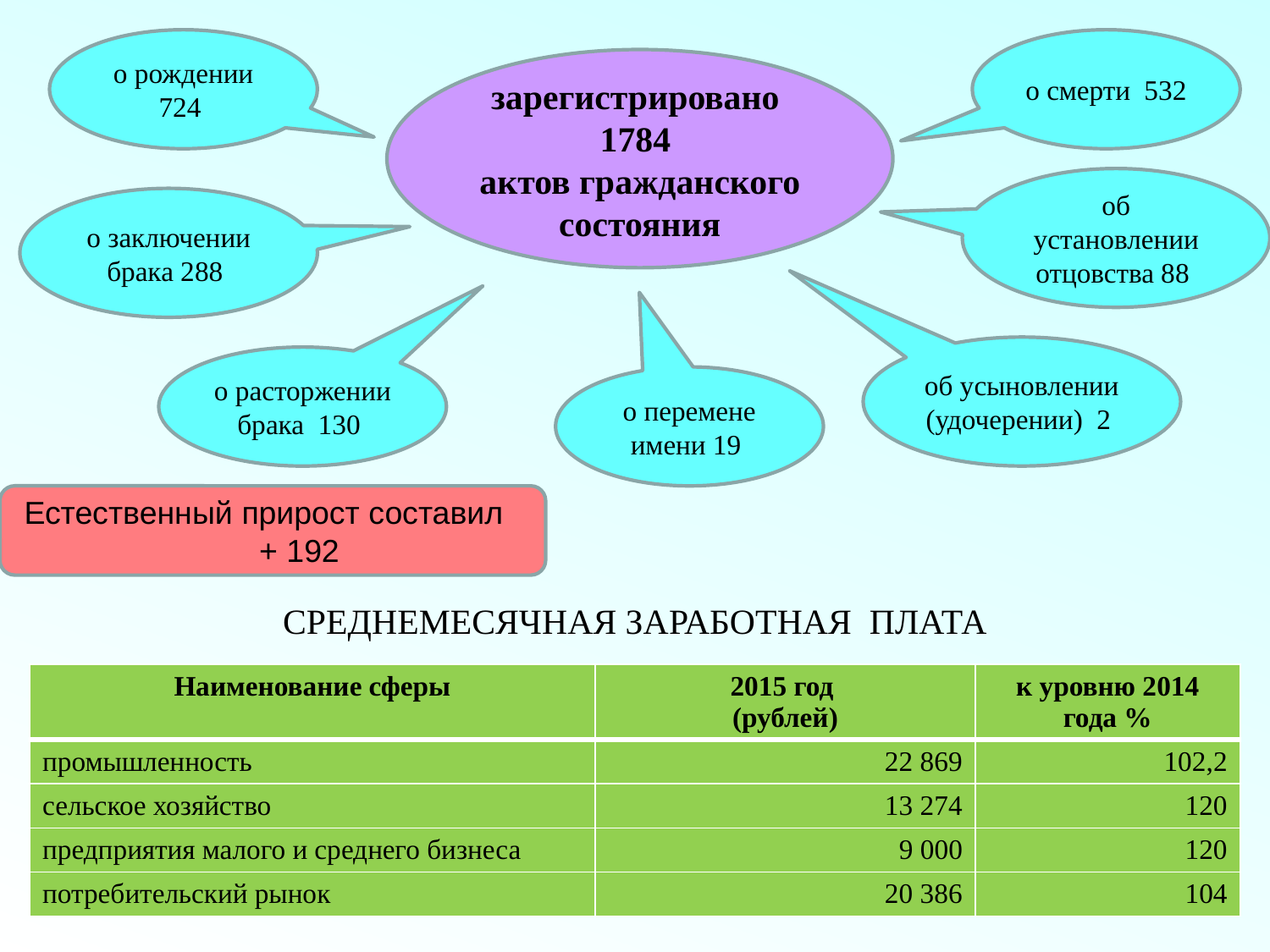

о рождении 724
о смерти  532
зарегистрировано
1784
актов гражданского состояния
об установлении отцовства 88
о заключении брака 288
об усыновлении (удочерении)  2
о расторжении брака  130
о перемене имени 19
Естественный прирост составил         + 192
# СРЕДНЕМЕСЯЧНАЯ ЗАРАБОТНАЯ  ПЛАТА
| Наименование сферы | 2015 год (рублей) | к уровню 2014 года % |
| --- | --- | --- |
| промышленность | 22 869 | 102,2 |
| сельское хозяйство | 13 274 | 120 |
| предприятия малого и среднего бизнеса | 9 000 | 120 |
| потребительский рынок | 20 386 | 104 |